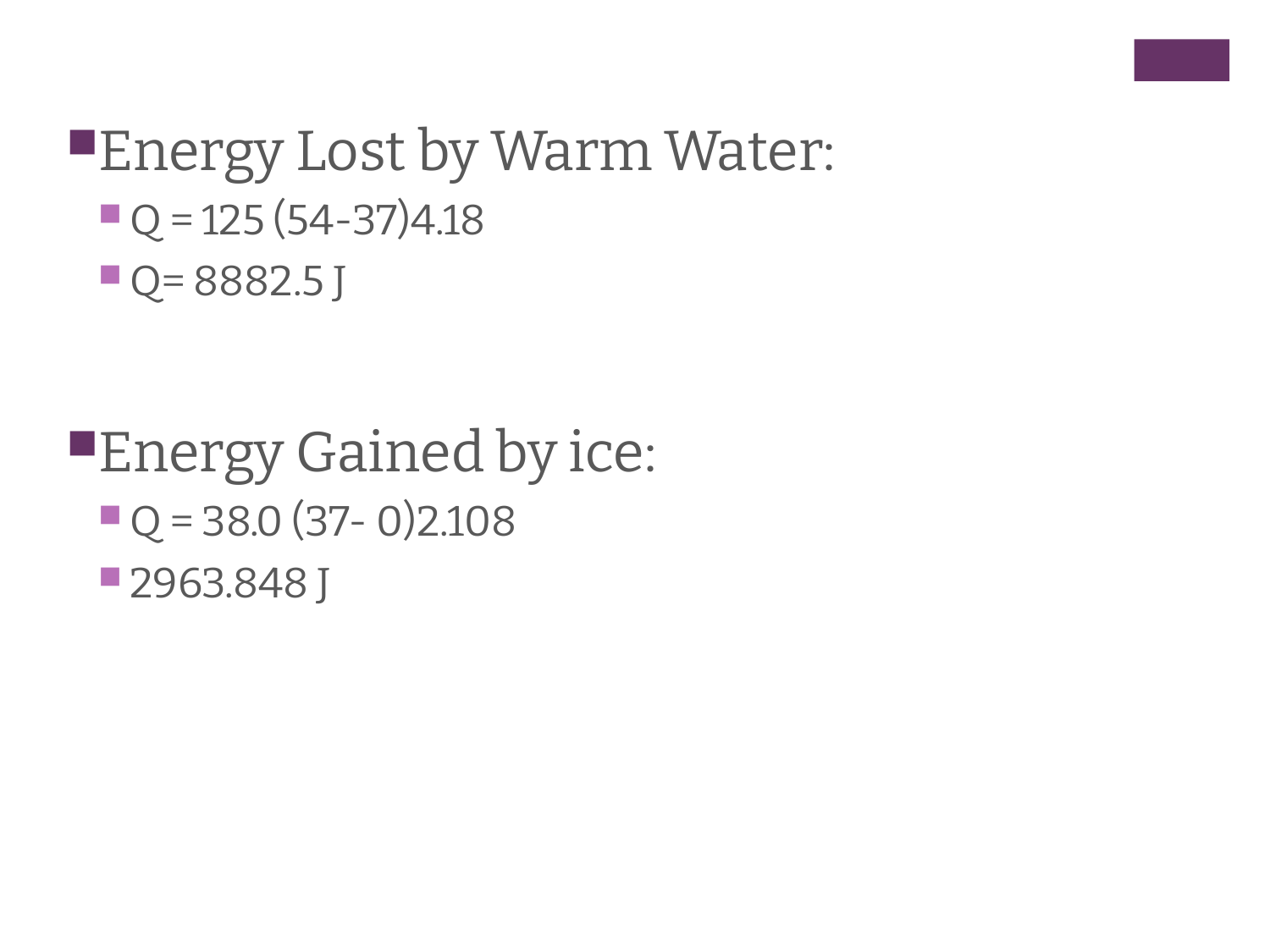

Energy Lost by Warm Water:
Q = 125 (54-37)4.18
Q= 8882.5 J

Energy Gained by ice:
Q = 38.0 (37- 0)2.108
2963.848 J